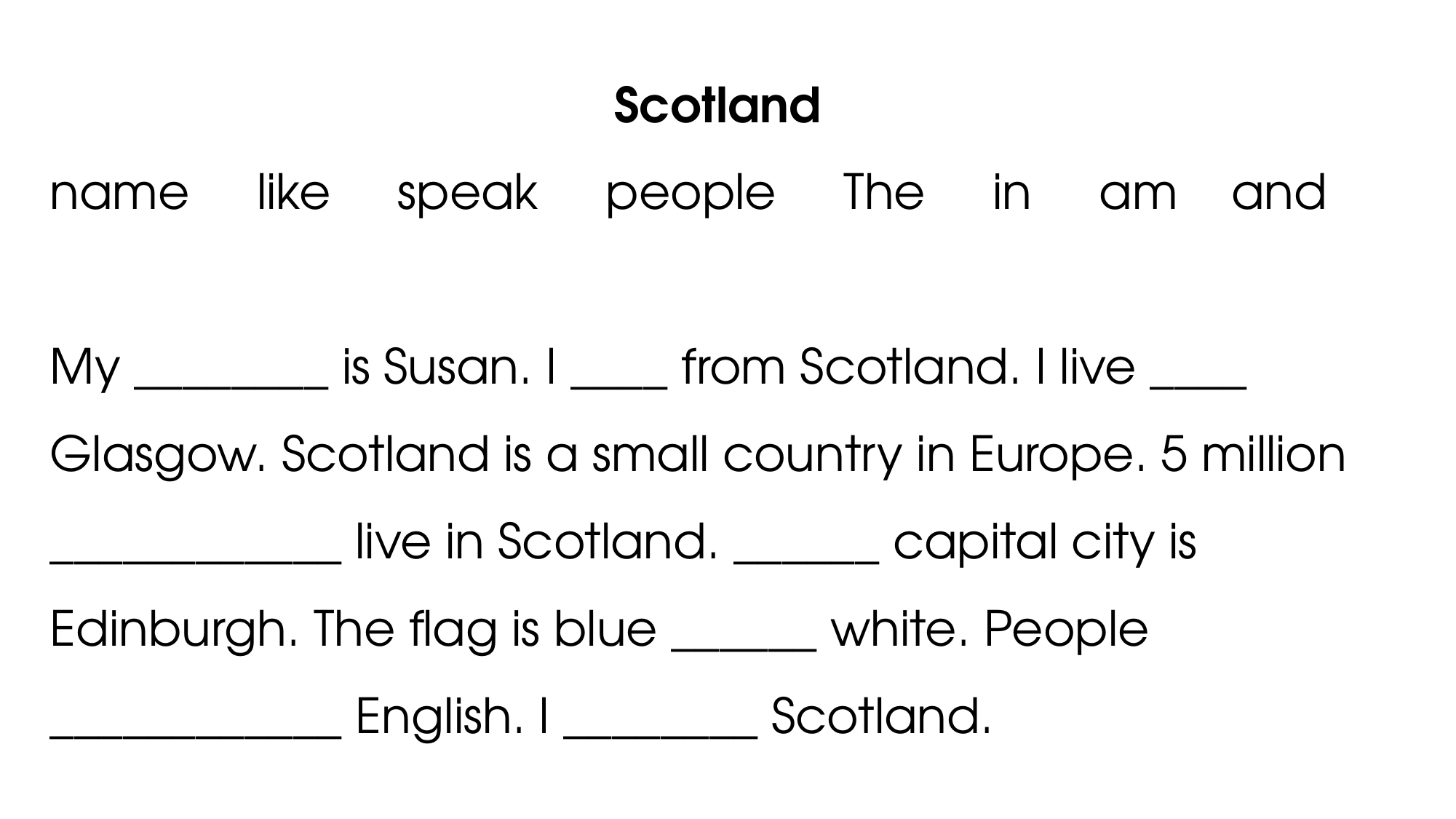

Scotland
name     like     speak     people     The     in     am    and

My ________ is Susan. I ____ from Scotland. I live ____ Glasgow. Scotland is a small country in Europe. 5 million ____________ live in Scotland. ______ capital city is Edinburgh. The flag is blue ______ white. People ____________ English. I ________ Scotland.